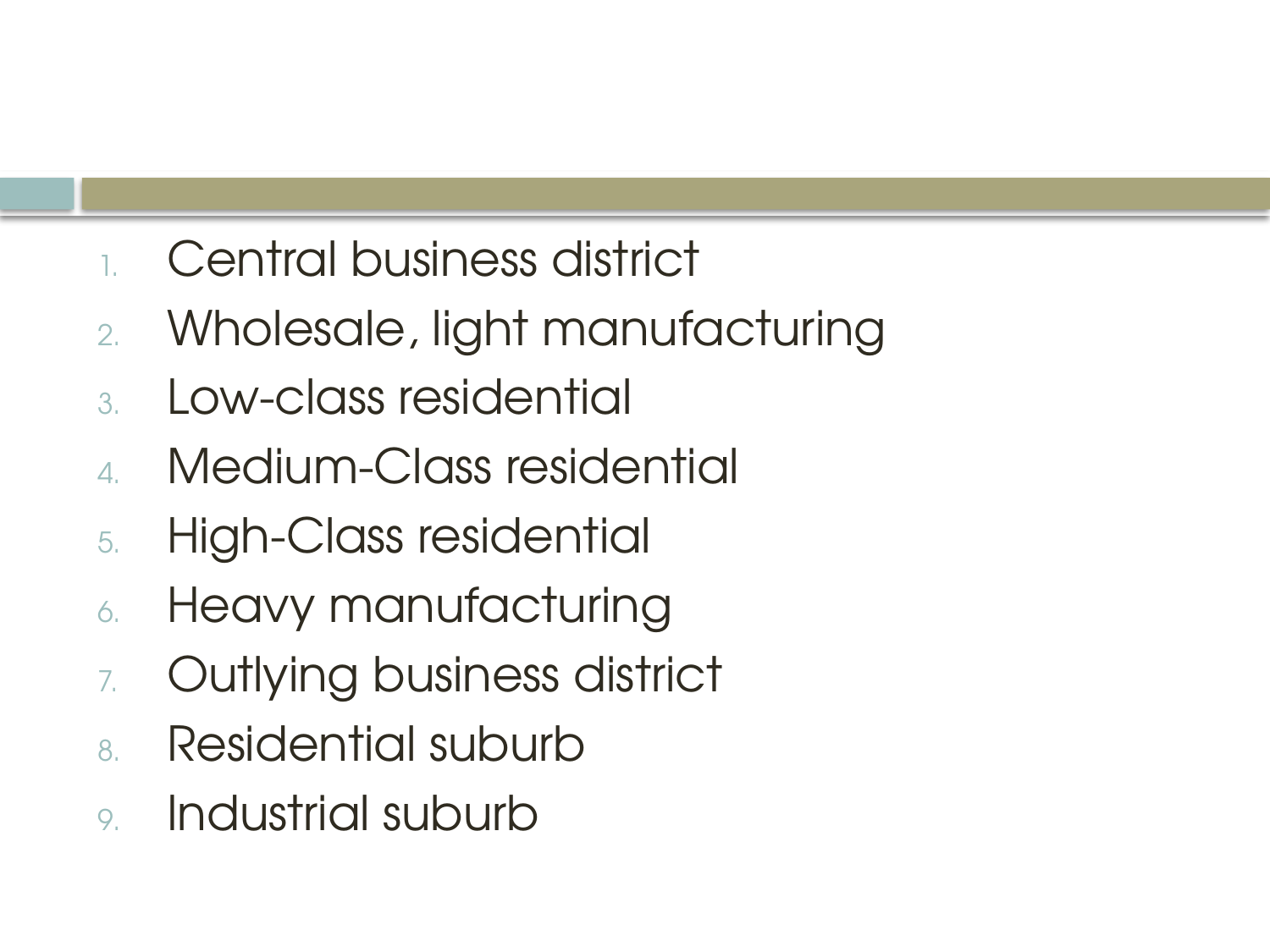

#
Central business district
Wholesale, light manufacturing
Low-class residential
Medium-Class residential
High-Class residential
Heavy manufacturing
Outlying business district
Residential suburb
Industrial suburb